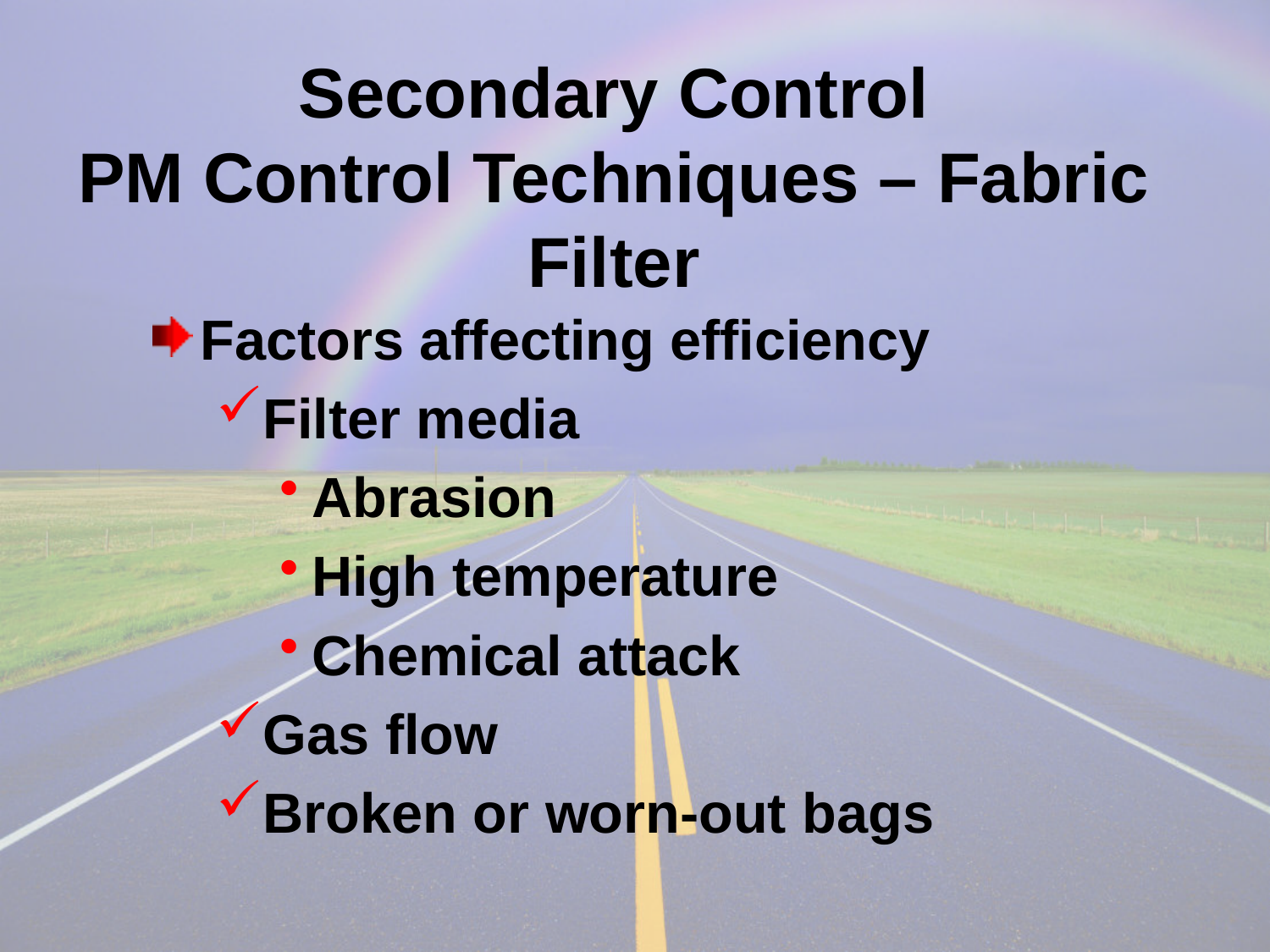

# Secondary Control PM Control Techniques – Fabric Filter
Factors affecting efficiency
Filter media
Abrasion
High temperature
Chemical attack
Gas flow
Broken or worn-out bags